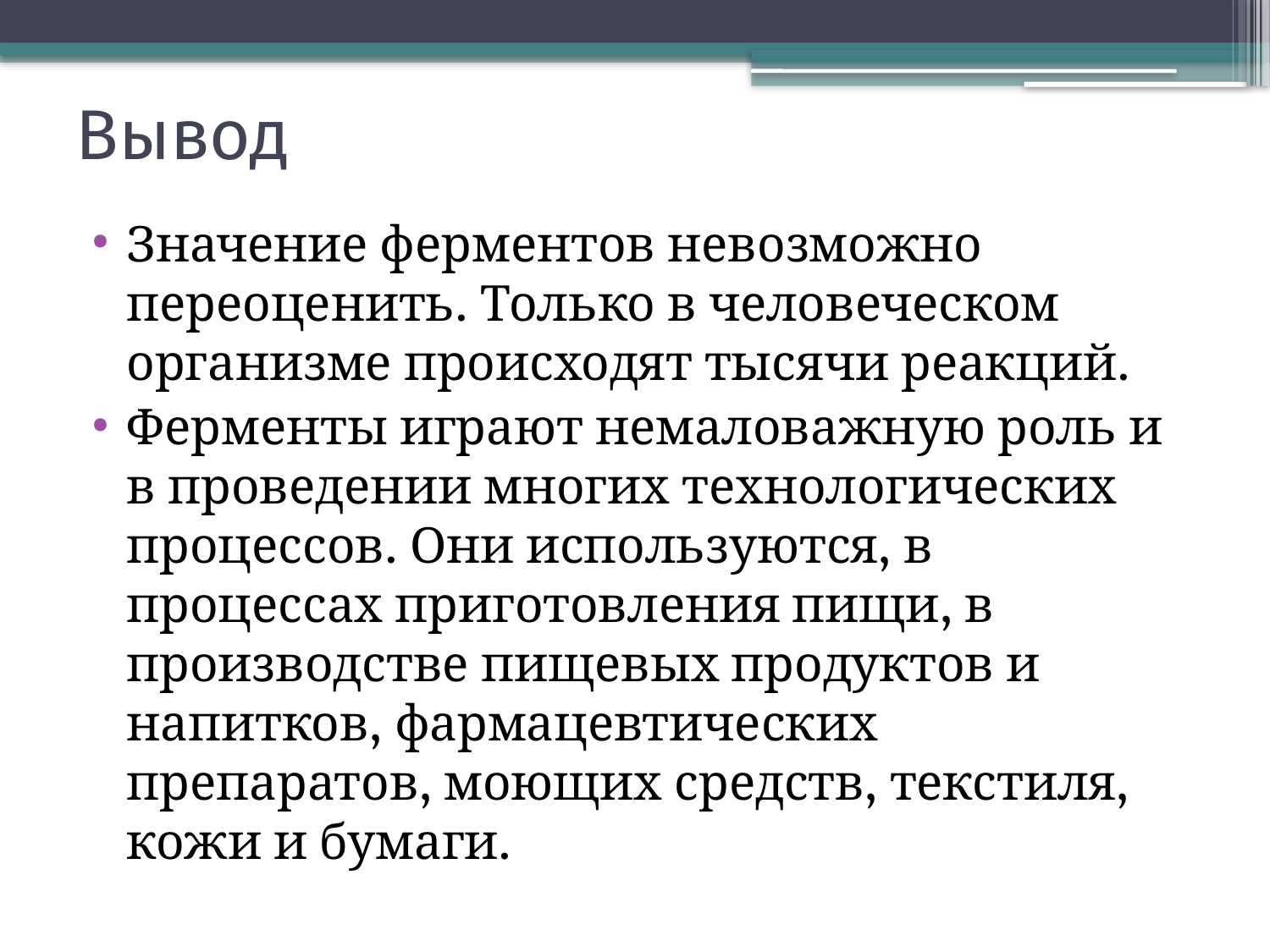

# Вывод
Значение ферментов невозможно переоценить. Только в человеческом организме происходят тысячи реакций.
Ферменты играют немаловажную роль и в проведении многих технологических процессов. Они используются, в процессах приготовления пищи, в производстве пищевых продуктов и напитков, фармацевтических препаратов, моющих средств, текстиля, кожи и бумаги.